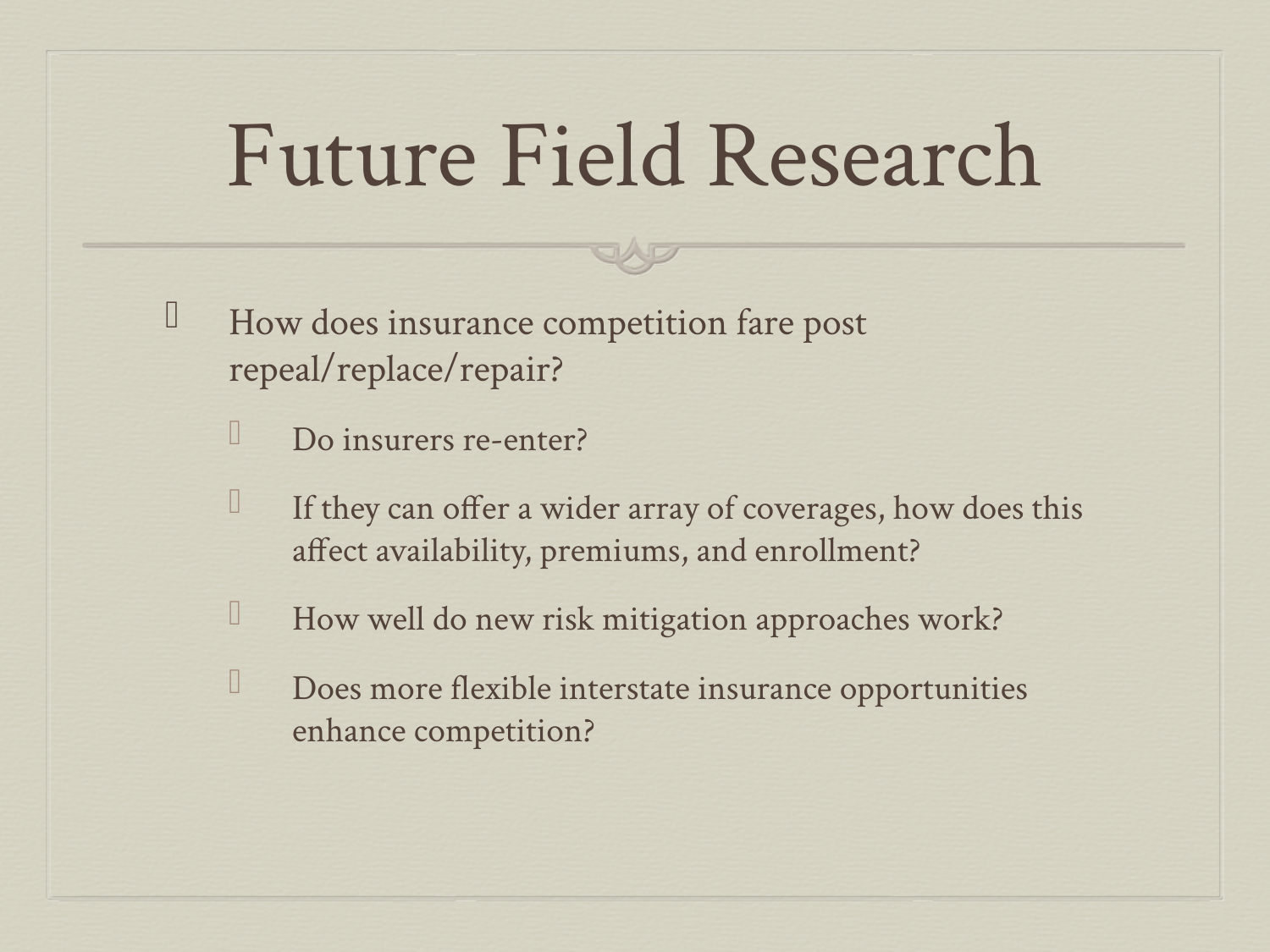

# Future Field Research
How does insurance competition fare post repeal/replace/repair?
Do insurers re-enter?
If they can offer a wider array of coverages, how does this affect availability, premiums, and enrollment?
How well do new risk mitigation approaches work?
Does more flexible interstate insurance opportunities enhance competition?